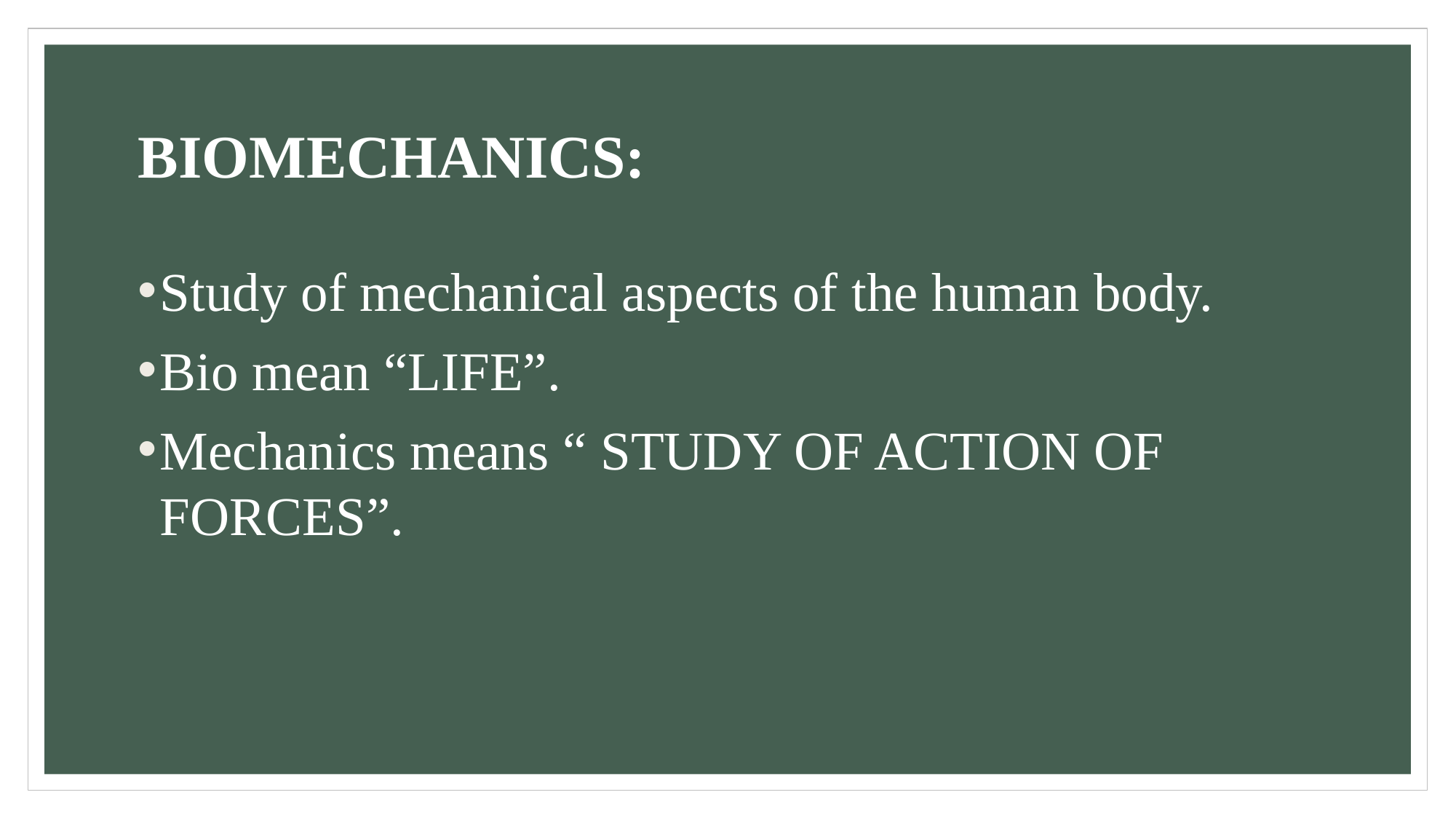

# BIOMECHANICS:
Study of mechanical aspects of the human body.
Bio mean “LIFE”.
Mechanics means “ STUDY OF ACTION OF FORCES”.